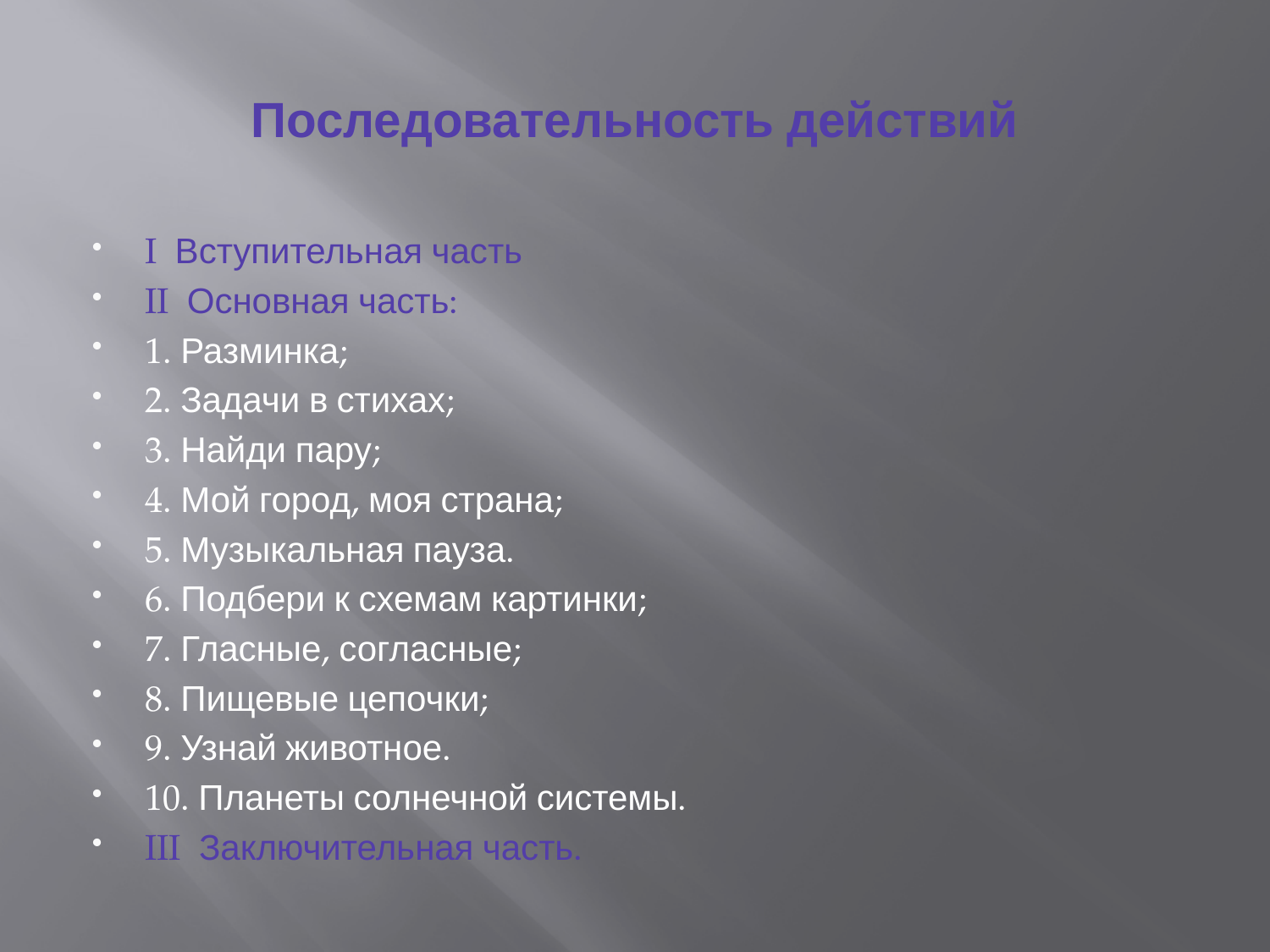

# Последовательность действий
I  Вступительная часть
II  Основная часть:
1. Разминка;
2. Задачи в стихах;
3. Найди пару;
4. Мой город, моя страна;
5. Музыкальная пауза.
6. Подбери к схемам картинки;
7. Гласные, согласные;
8. Пищевые цепочки;
9. Узнай животное.
10. Планеты солнечной системы.
III  Заключительная часть.